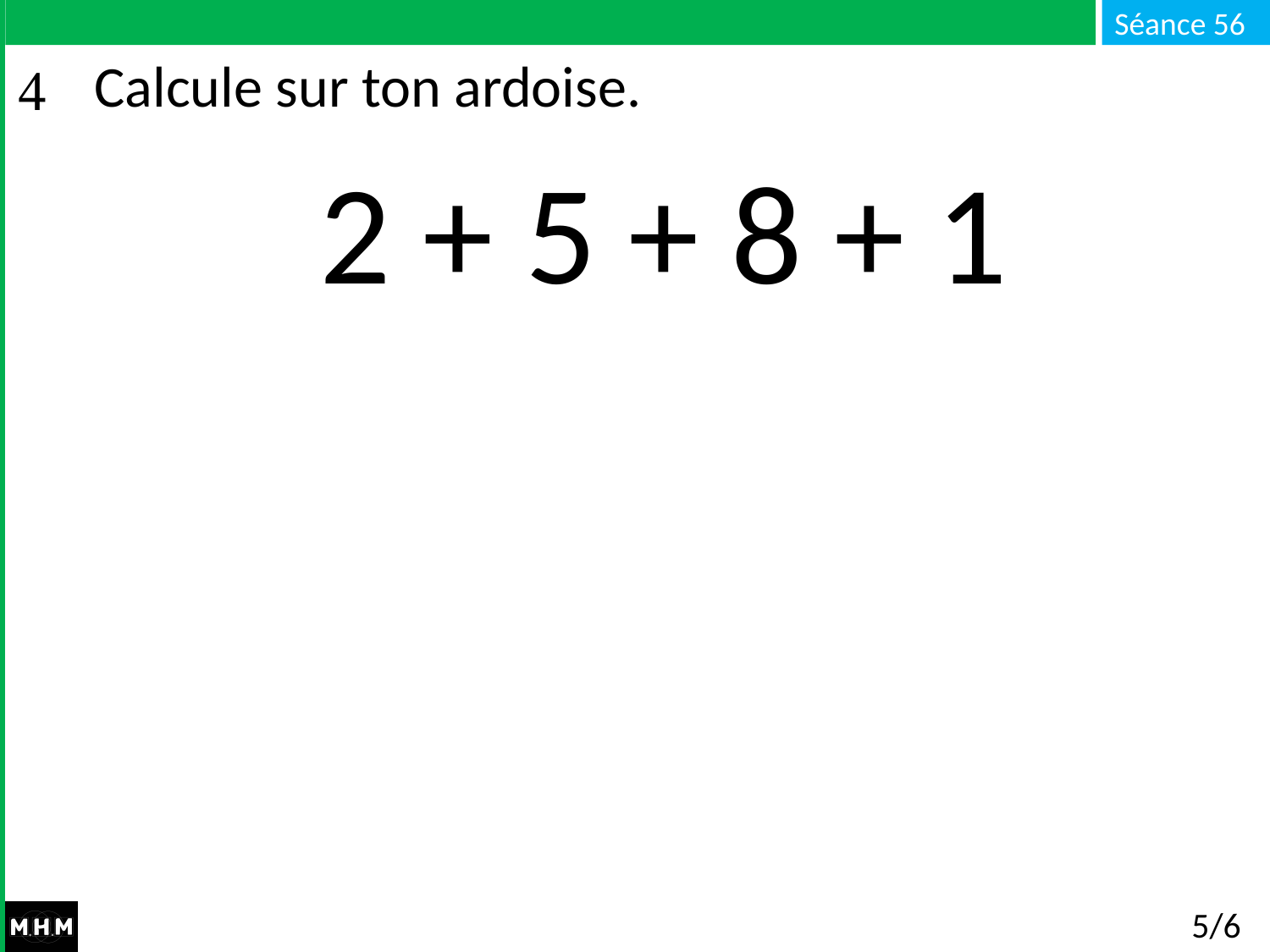

# Calcule sur ton ardoise.
2 + 5 + 8 + 1
5/6